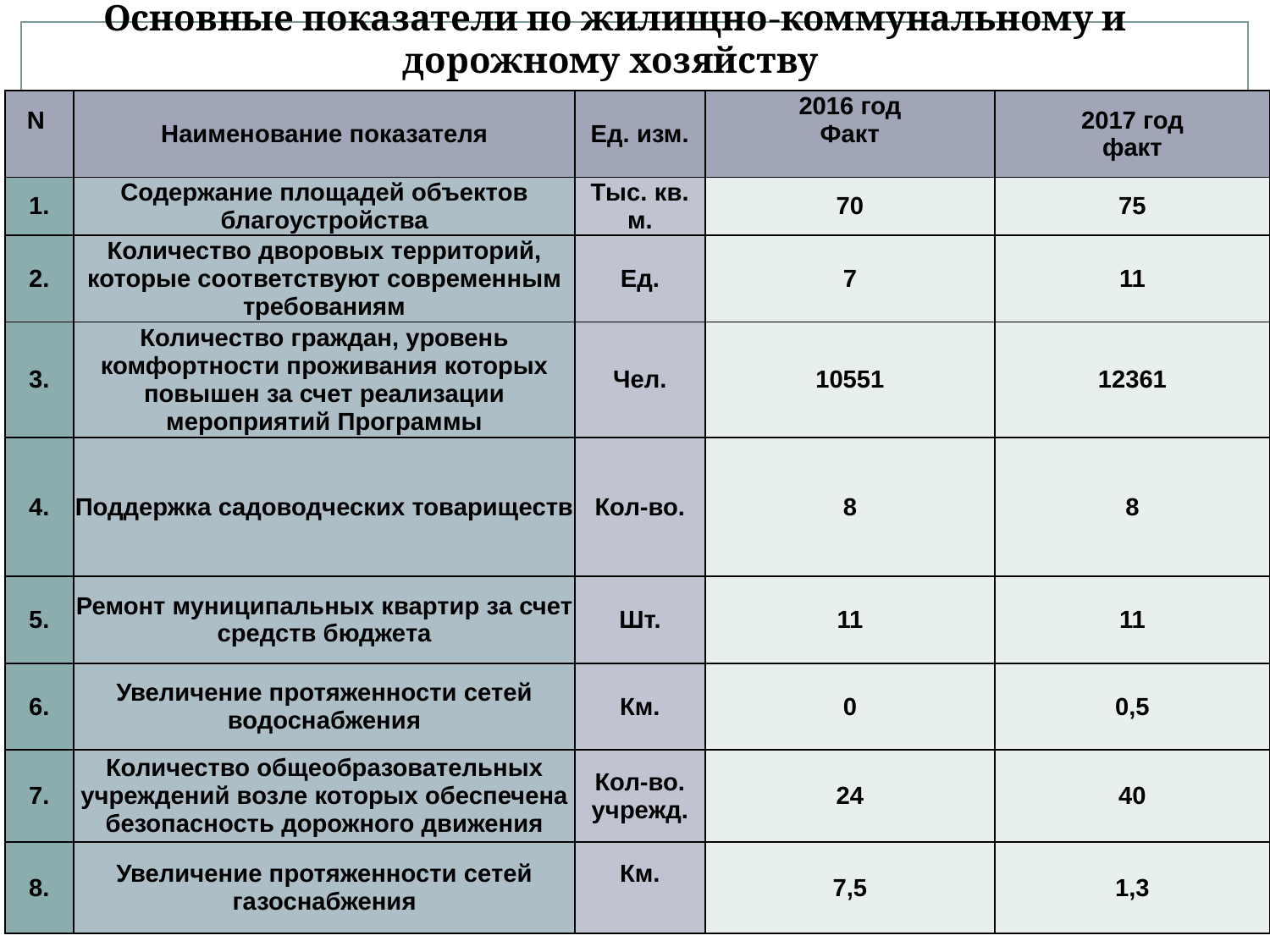

Основные показатели по жилищно-коммунальному и дорожному хозяйству
| N | Наименование показателя | Ед. изм. | 2016 год Факт | 2017 год факт |
| --- | --- | --- | --- | --- |
| 1. | Содержание площадей объектов благоустройства | Тыс. кв. м. | 70 | 75 |
| 2. | Количество дворовых территорий, которые соответствуют современным требованиям | Ед. | 7 | 11 |
| 3. | Количество граждан, уровень комфортности проживания которых повышен за счет реализации мероприятий Программы | Чел. | 10551 | 12361 |
| 4. | Поддержка садоводческих товариществ | Кол-во. | 8 | 8 |
| 5. | Ремонт муниципальных квартир за счет средств бюджета | Шт. | 11 | 11 |
| 6. | Увеличение протяженности сетей водоснабжения | Км. | 0 | 0,5 |
| 7. | Количество общеобразовательных учреждений возле которых обеспечена безопасность дорожного движения | Кол-во. учрежд. | 24 | 40 |
| 8. | Увеличение протяженности сетей газоснабжения | Км. | 7,5 | 1,3 |